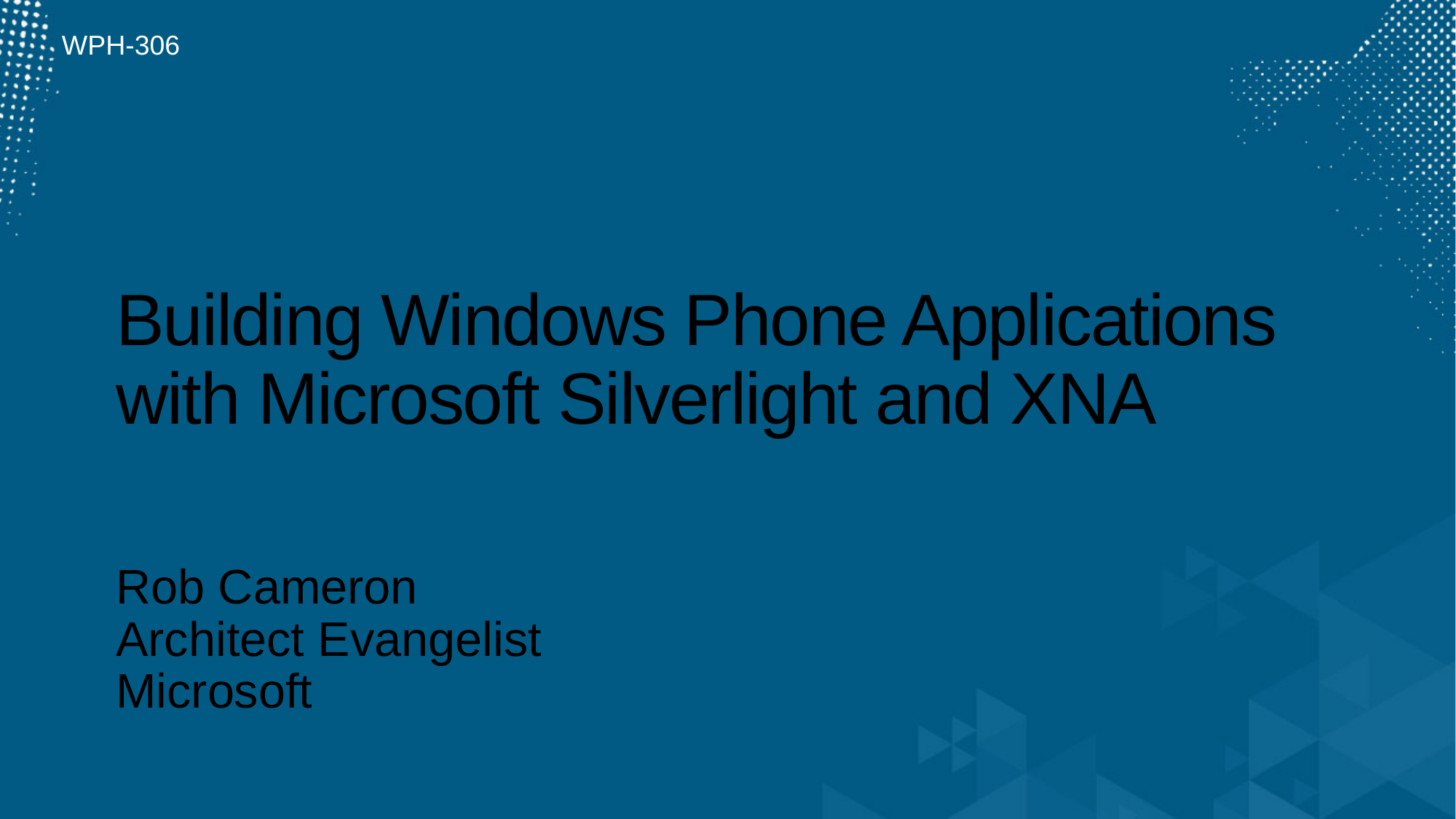

WPH-306
# Building Windows Phone Applications with Microsoft Silverlight and XNA
Rob Cameron
Architect Evangelist
Microsoft